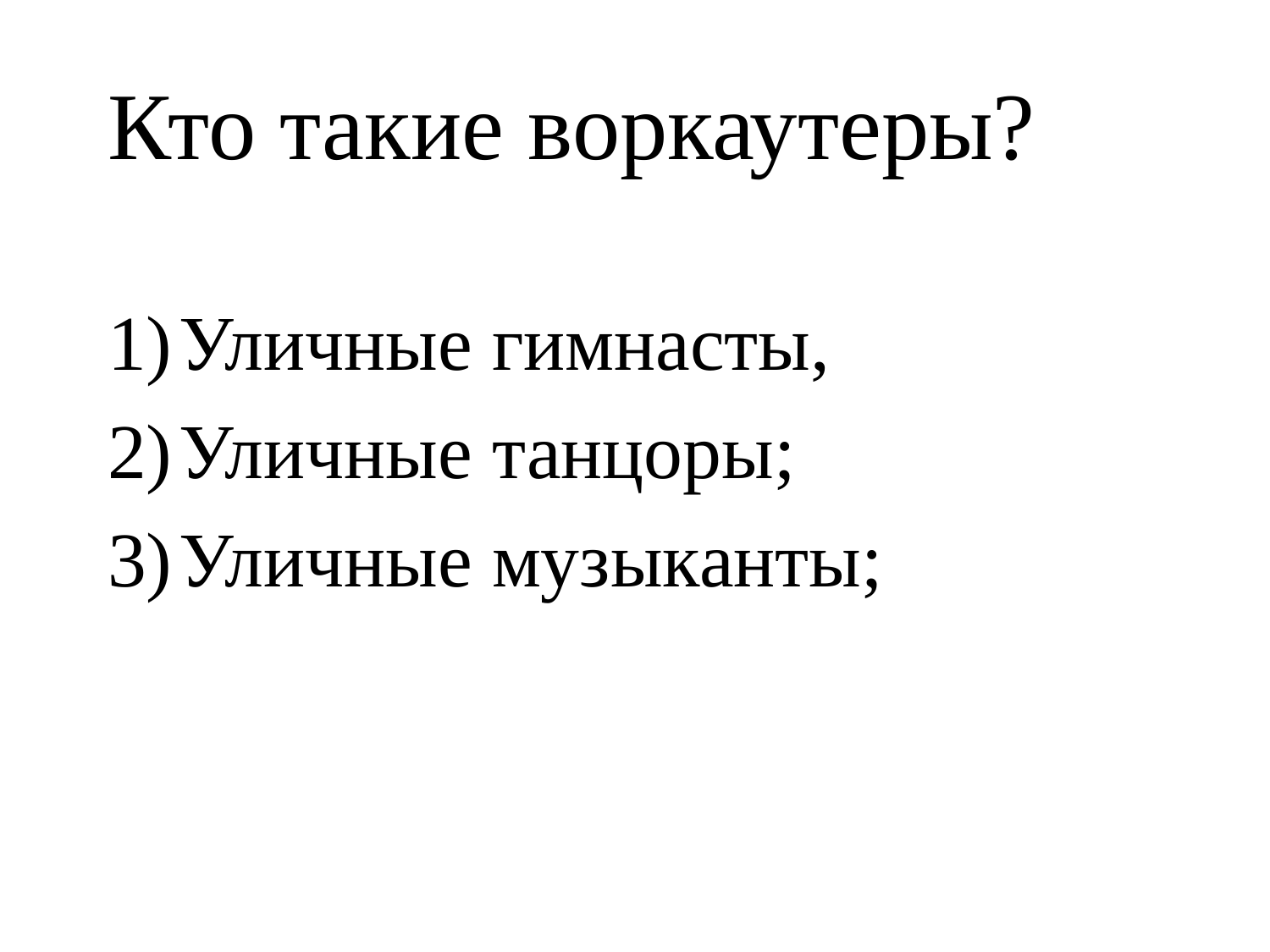

# Кто такие воркаутеры?
Уличные гимнасты,
Уличные танцоры;
Уличные музыканты;